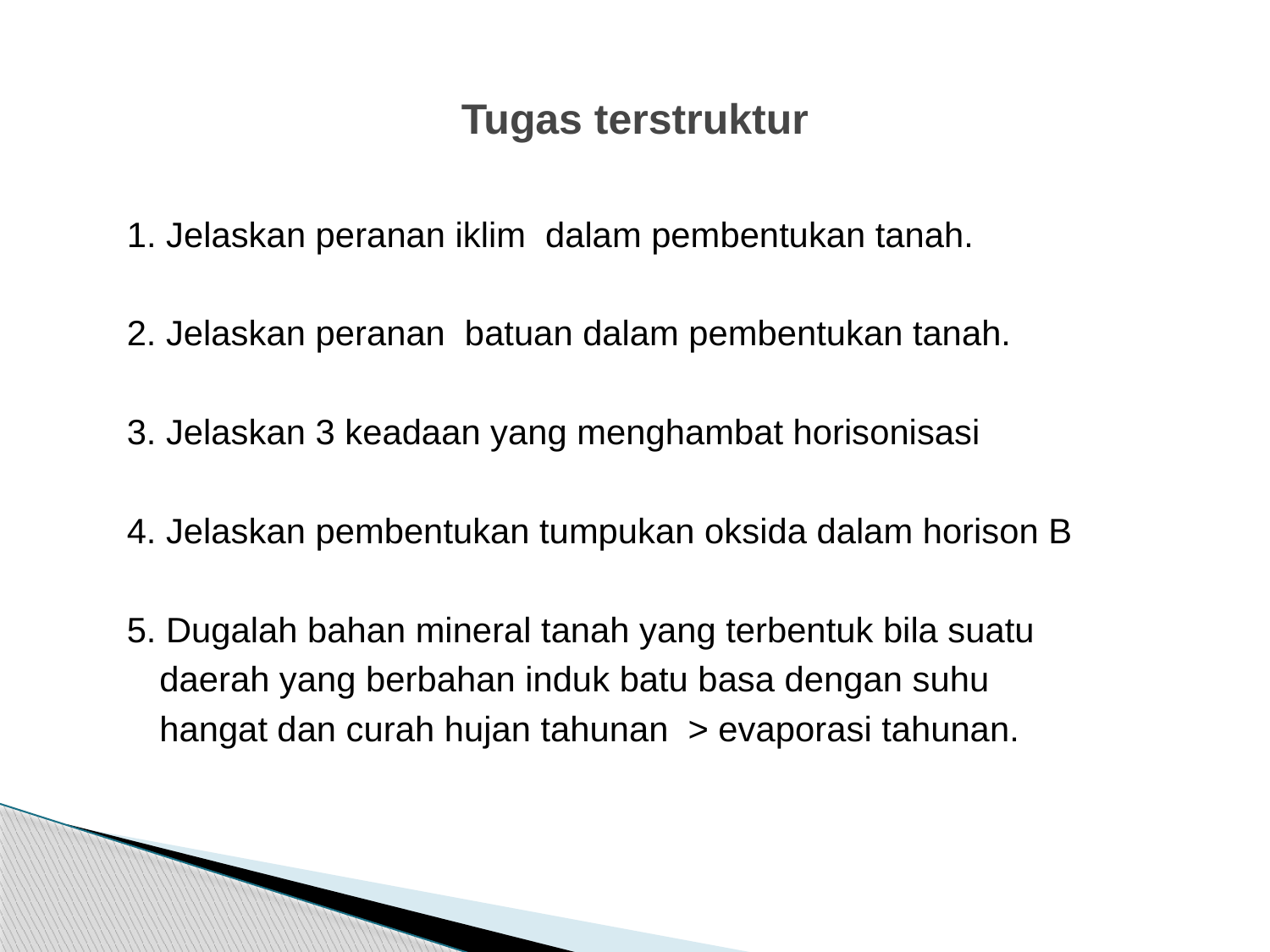

# Tugas terstruktur
	1. Jelaskan peranan iklim  dalam pembentukan tanah.

	2. Jelaskan peranan  batuan dalam pembentukan tanah.

	3. Jelaskan 3 keadaan yang menghambat horisonisasi

	4. Jelaskan pembentukan tumpukan oksida dalam horison B

	5. Dugalah bahan mineral tanah yang terbentuk bila suatu
       daerah yang berbahan induk batu basa dengan suhu
       hangat dan curah hujan tahunan  > evaporasi tahunan.